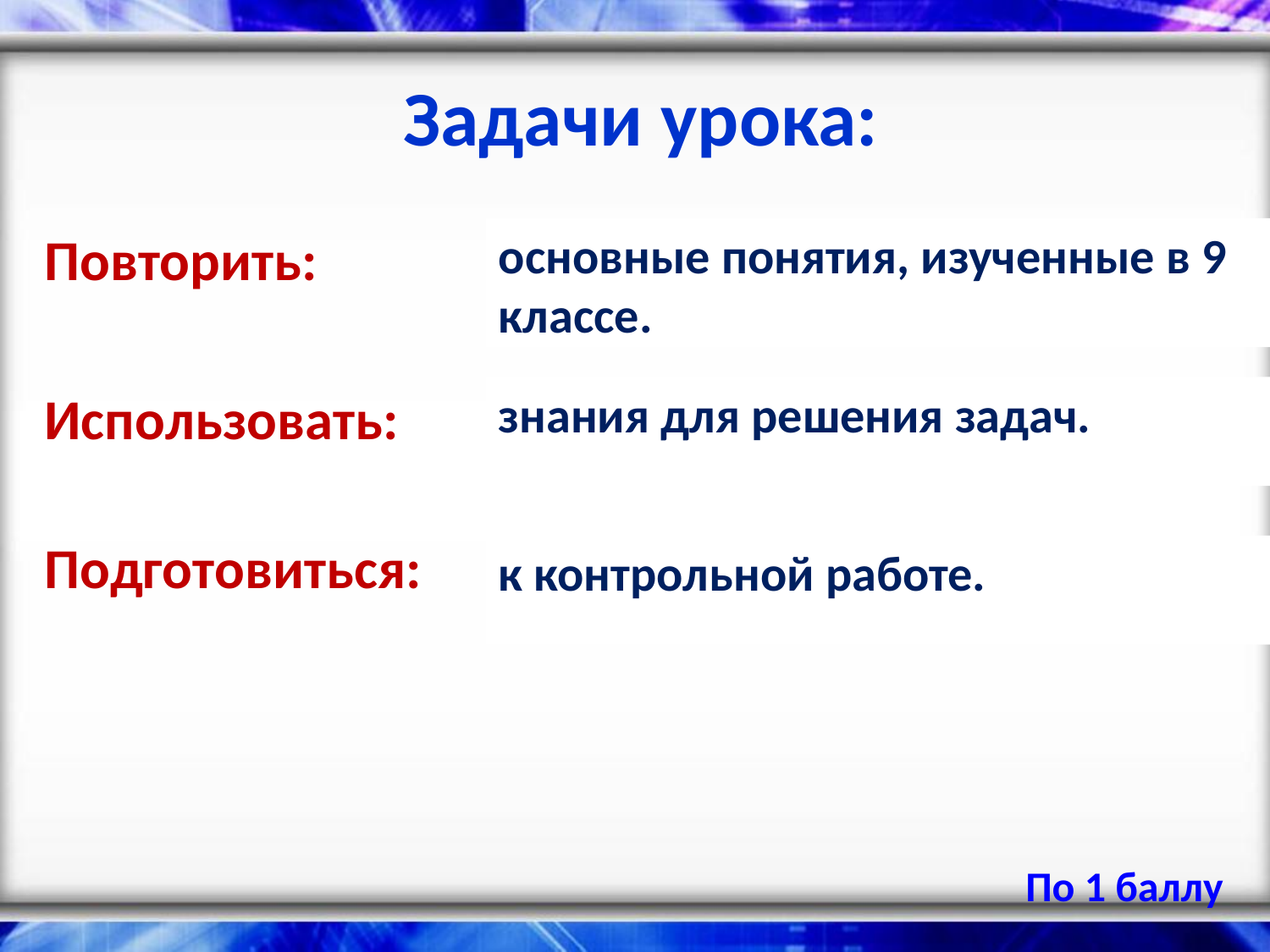

# Задачи урока:
Повторить:

основные понятия, изученные в 9 классе.
Использовать:

знания для решения задач.
Подготовиться:

к контрольной работе.
По 1 баллу